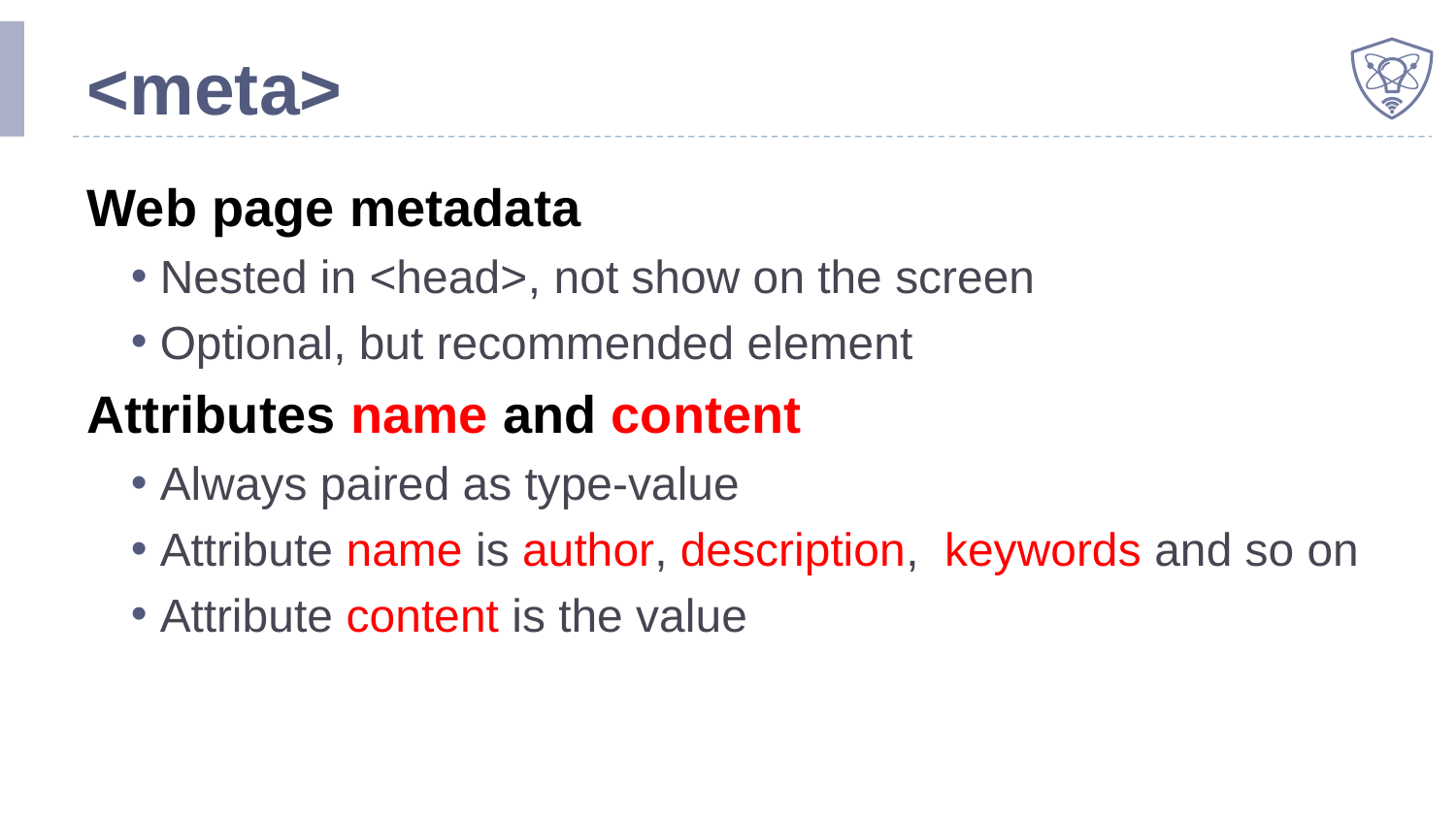

# <meta>
Web page metadata
Nested in <head>, not show on the screen
Optional, but recommended element
Attributes name and content
Always paired as type-value
Attribute name is author, description,  keywords and so on
Attribute content is the value